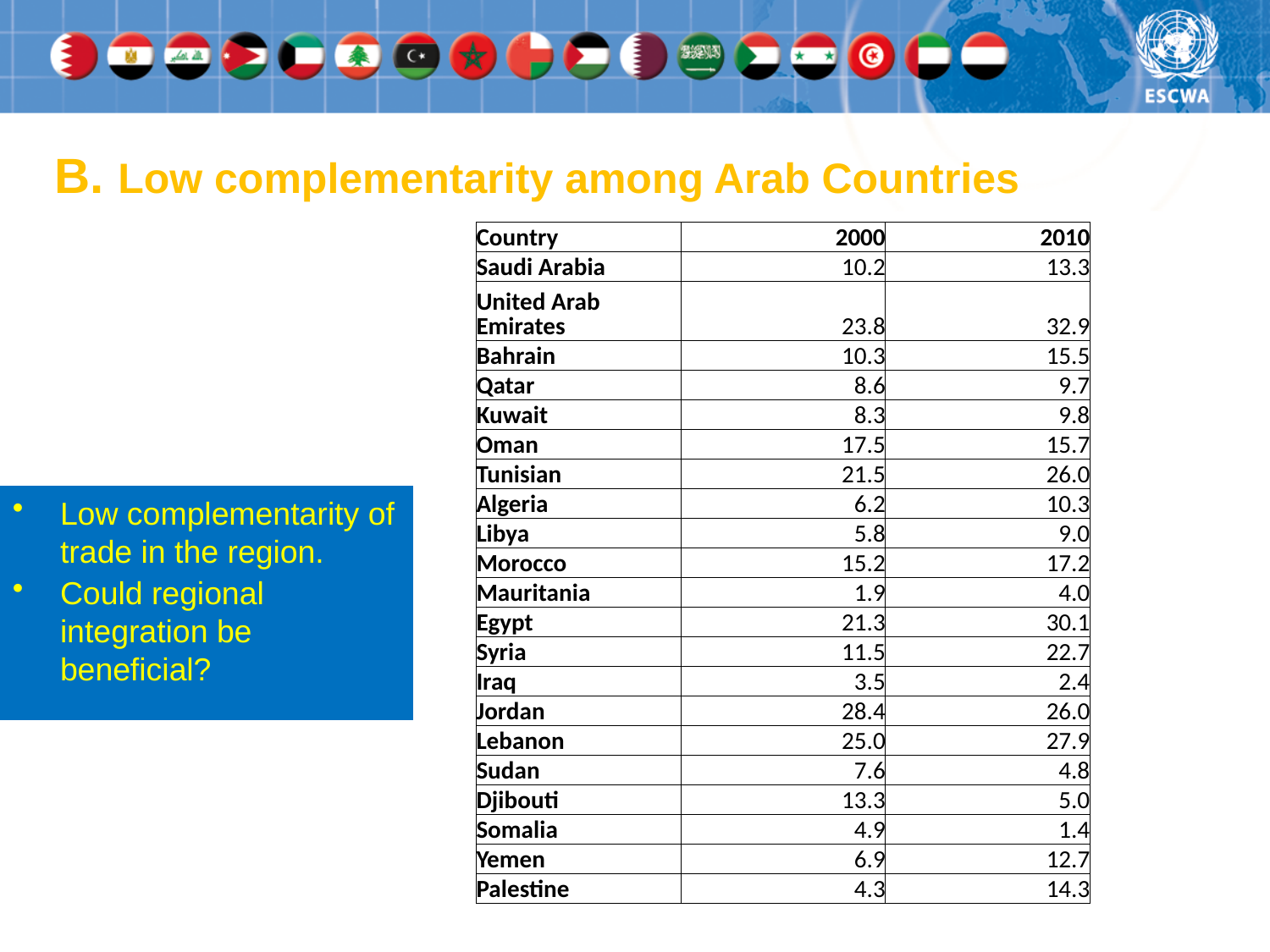

B. Low complementarity among Arab Countries
| Country | 2000 | 2010 |
| --- | --- | --- |
| Saudi Arabia | 10.2 | 13.3 |
| United Arab Emirates | 23.8 | 32.9 |
| Bahrain | 10.3 | 15.5 |
| Qatar | 8.6 | 9.7 |
| Kuwait | 8.3 | 9.8 |
| Oman | 17.5 | 15.7 |
| Tunisian | 21.5 | 26.0 |
| Algeria | 6.2 | 10.3 |
| Libya | 5.8 | 9.0 |
| Morocco | 15.2 | 17.2 |
| Mauritania | 1.9 | 4.0 |
| Egypt | 21.3 | 30.1 |
| Syria | 11.5 | 22.7 |
| Iraq | 3.5 | 2.4 |
| Jordan | 28.4 | 26.0 |
| Lebanon | 25.0 | 27.9 |
| Sudan | 7.6 | 4.8 |
| Djibouti | 13.3 | 5.0 |
| Somalia | 4.9 | 1.4 |
| Yemen | 6.9 | 12.7 |
| Palestine | 4.3 | 14.3 |
Low complementarity of trade in the region.
Could regional integration be beneficial?